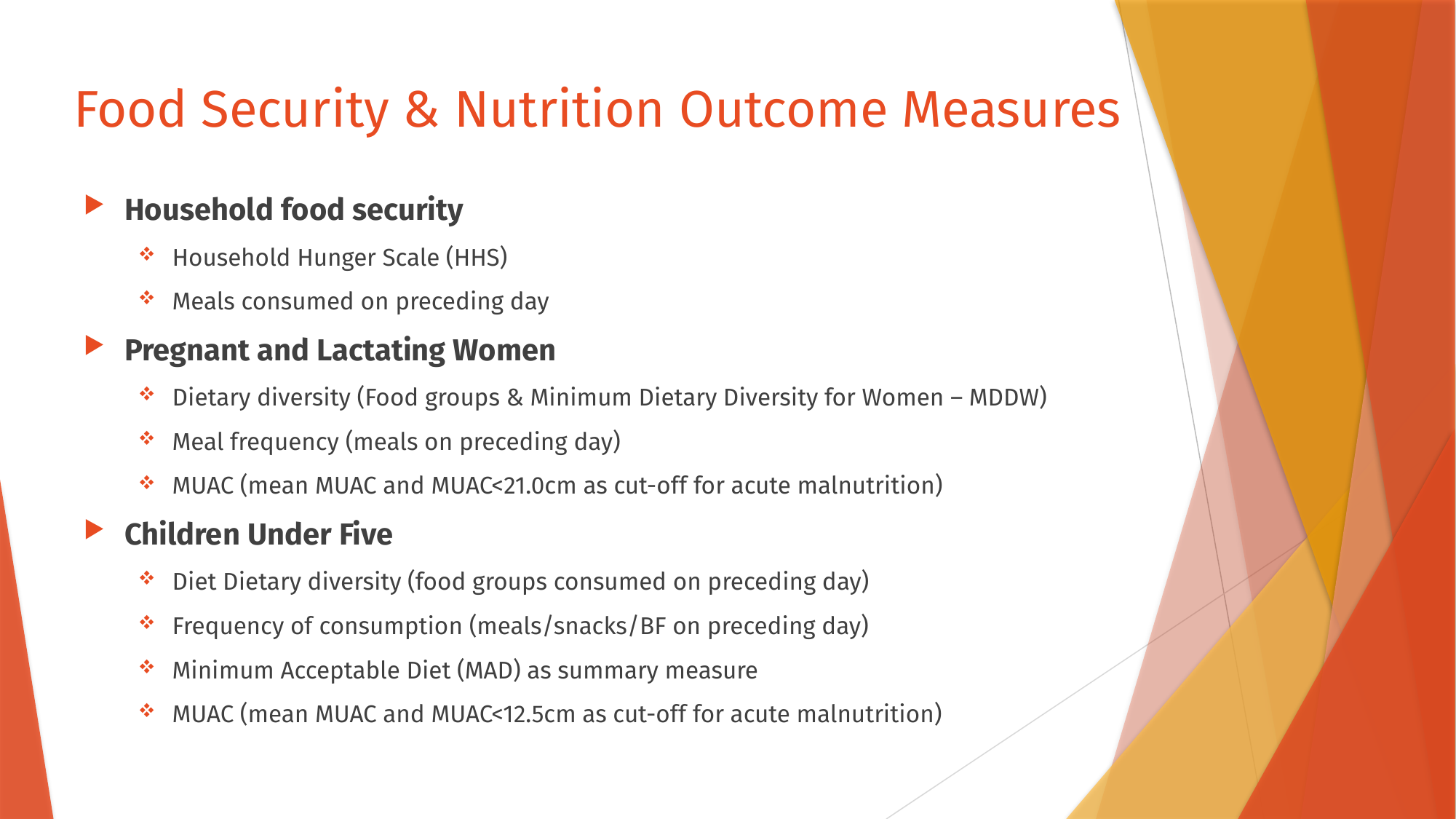

# Food Security & Nutrition Outcome Measures
Household food security
Household Hunger Scale (HHS)
Meals consumed on preceding day
Pregnant and Lactating Women
Dietary diversity (Food groups & Minimum Dietary Diversity for Women – MDDW)
Meal frequency (meals on preceding day)
MUAC (mean MUAC and MUAC<21.0cm as cut-off for acute malnutrition)
Children Under Five
Diet Dietary diversity (food groups consumed on preceding day)
Frequency of consumption (meals/snacks/BF on preceding day)
Minimum Acceptable Diet (MAD) as summary measure
MUAC (mean MUAC and MUAC<12.5cm as cut-off for acute malnutrition)